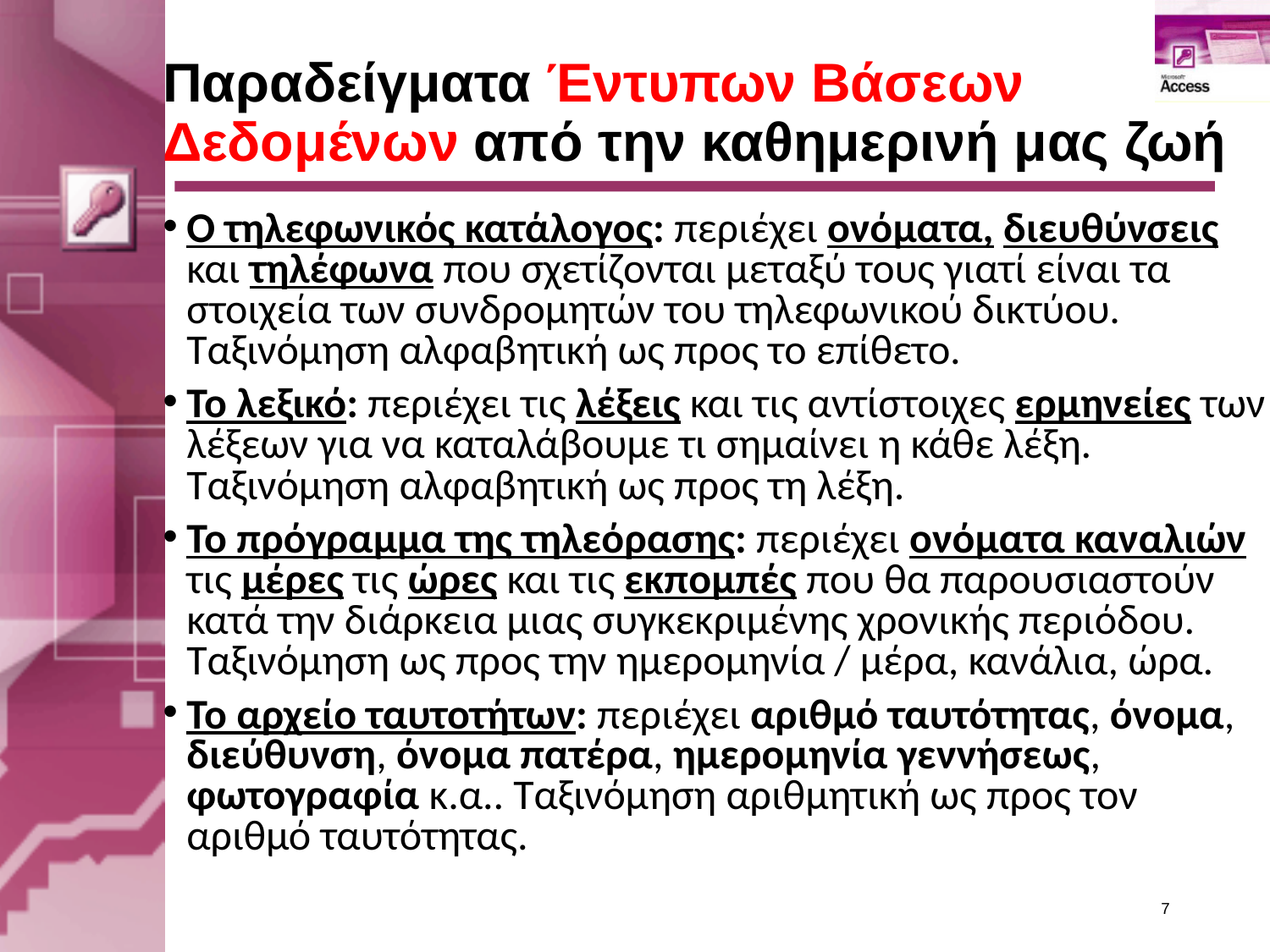

# Παραδείγματα Έντυπων Βάσεων Δεδομένων από την καθημερινή μας ζωή
Ο τηλεφωνικός κατάλογος: περιέχει ονόματα, διευθύνσεις και τηλέφωνα που σχετίζονται μεταξύ τους γιατί είναι τα στοιχεία των συνδρομητών του τηλεφωνικού δικτύου. Ταξινόμηση αλφαβητική ως προς το επίθετο.
Το λεξικό: περιέχει τις λέξεις και τις αντίστοιχες ερμηνείες των λέξεων για να καταλάβουμε τι σημαίνει η κάθε λέξη. Ταξινόμηση αλφαβητική ως προς τη λέξη.
Το πρόγραμμα της τηλεόρασης: περιέχει ονόματα καναλιών τις μέρες τις ώρες και τις εκπομπές που θα παρουσιαστούν κατά την διάρκεια μιας συγκεκριμένης χρονικής περιόδου. Ταξινόμηση ως προς την ημερομηνία / μέρα, κανάλια, ώρα.
Το αρχείο ταυτοτήτων: περιέχει αριθμό ταυτότητας, όνομα, διεύθυνση, όνομα πατέρα, ημερομηνία γεννήσεως, φωτογραφία κ.α.. Ταξινόμηση αριθμητική ως προς τον αριθμό ταυτότητας.
7